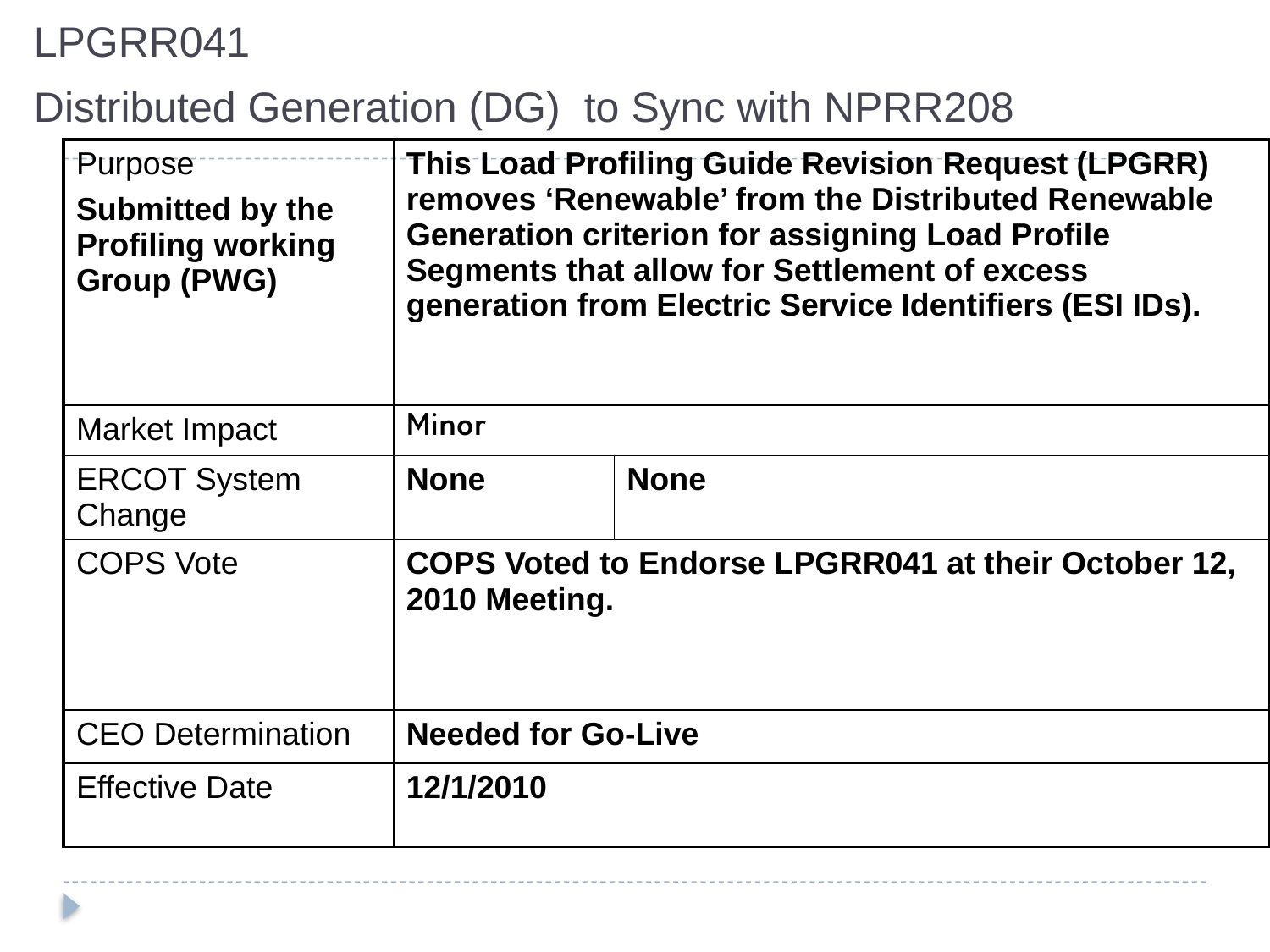

LPGRR041
Distributed Generation (DG)  to Sync with NPRR208
| Purpose Submitted by the Profiling working Group (PWG) | This Load Profiling Guide Revision Request (LPGRR) removes ‘Renewable’ from the Distributed Renewable Generation criterion for assigning Load Profile Segments that allow for Settlement of excess generation from Electric Service Identifiers (ESI IDs). |  |
| --- | --- | --- |
| Market Impact | Minor |  |
| ERCOT System Change | None | None |
| COPS Vote | COPS Voted to Endorse LPGRR041 at their October 12, 2010 Meeting. |  |
| CEO Determination | Needed for Go-Live |  |
| Effective Date | 12/1/2010 |  |